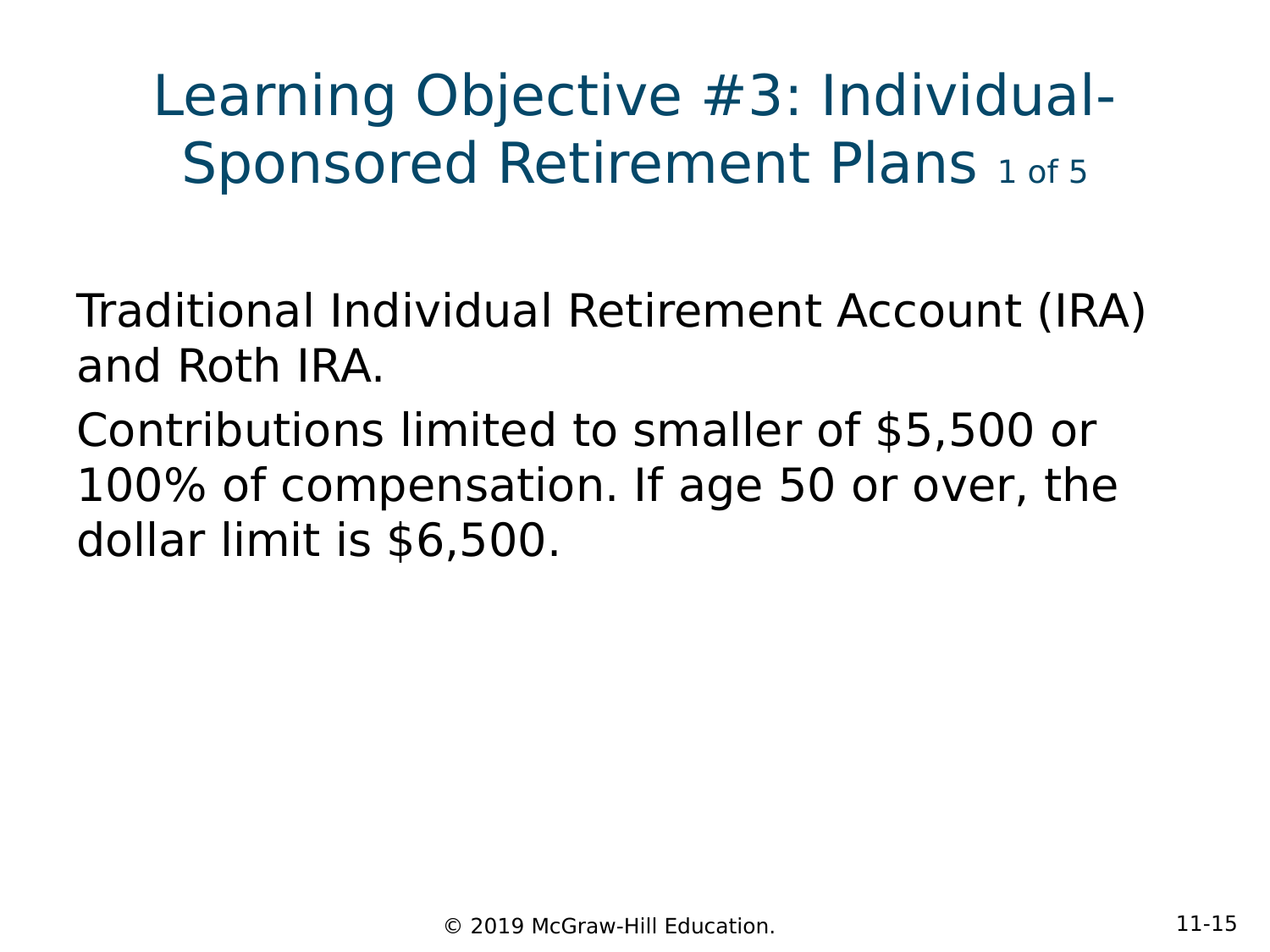

# Learning Objective #3: Individual-Sponsored Retirement Plans 1 of 5
Traditional Individual Retirement Account (IRA) and Roth IRA.
Contributions limited to smaller of $5,500 or 100% of compensation. If age 50 or over, the dollar limit is $6,500.